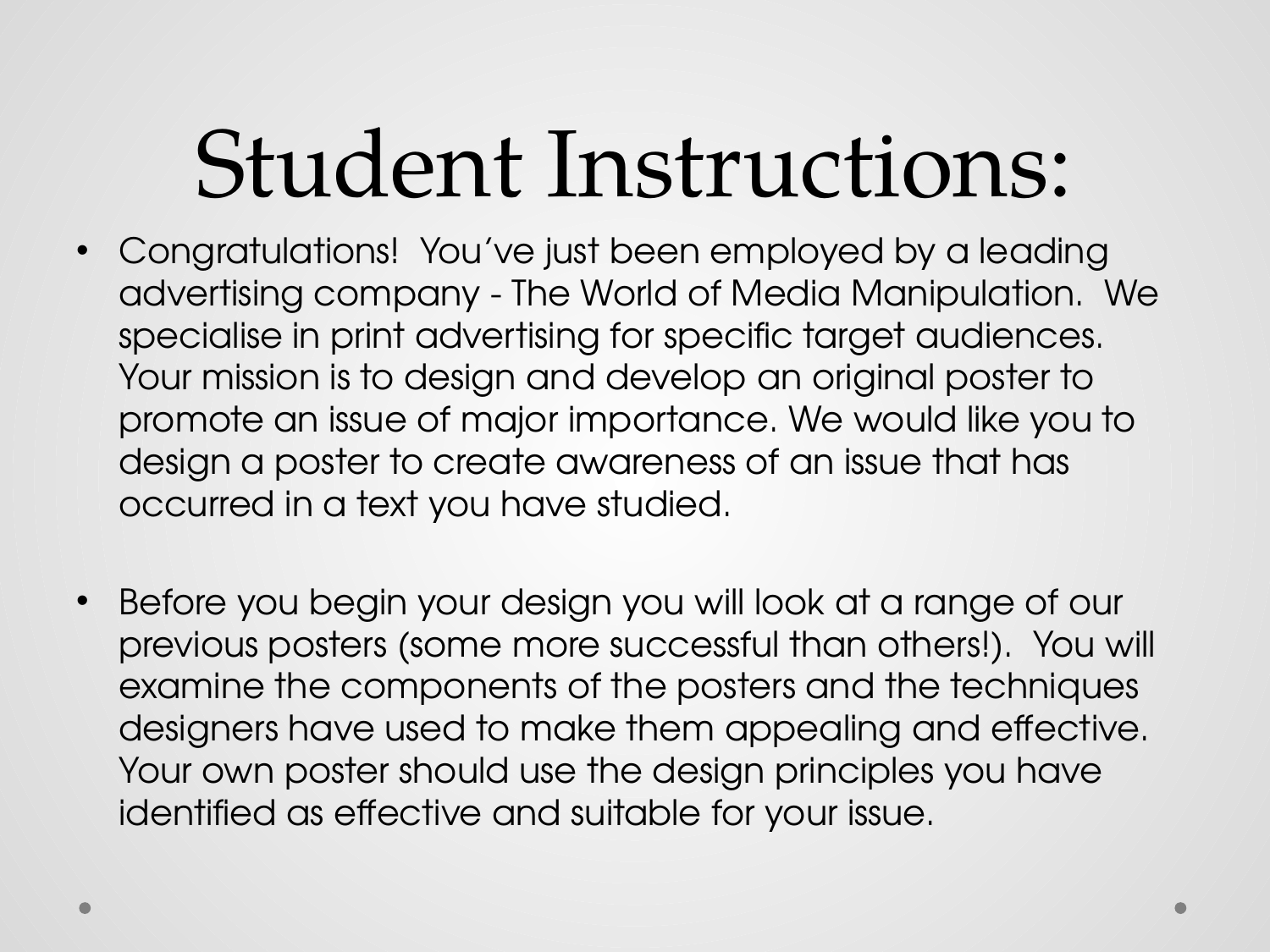

# Student Instructions:
Congratulations!  You’ve just been employed by a leading advertising company - The World of Media Manipulation.  We specialise in print advertising for specific target audiences.  Your mission is to design and develop an original poster to promote an issue of major importance. We would like you to design a poster to create awareness of an issue that has occurred in a text you have studied.

Before you begin your design you will look at a range of our previous posters (some more successful than others!).  You will examine the components of the posters and the techniques designers have used to make them appealing and effective.  Your own poster should use the design principles you have identified as effective and suitable for your issue.